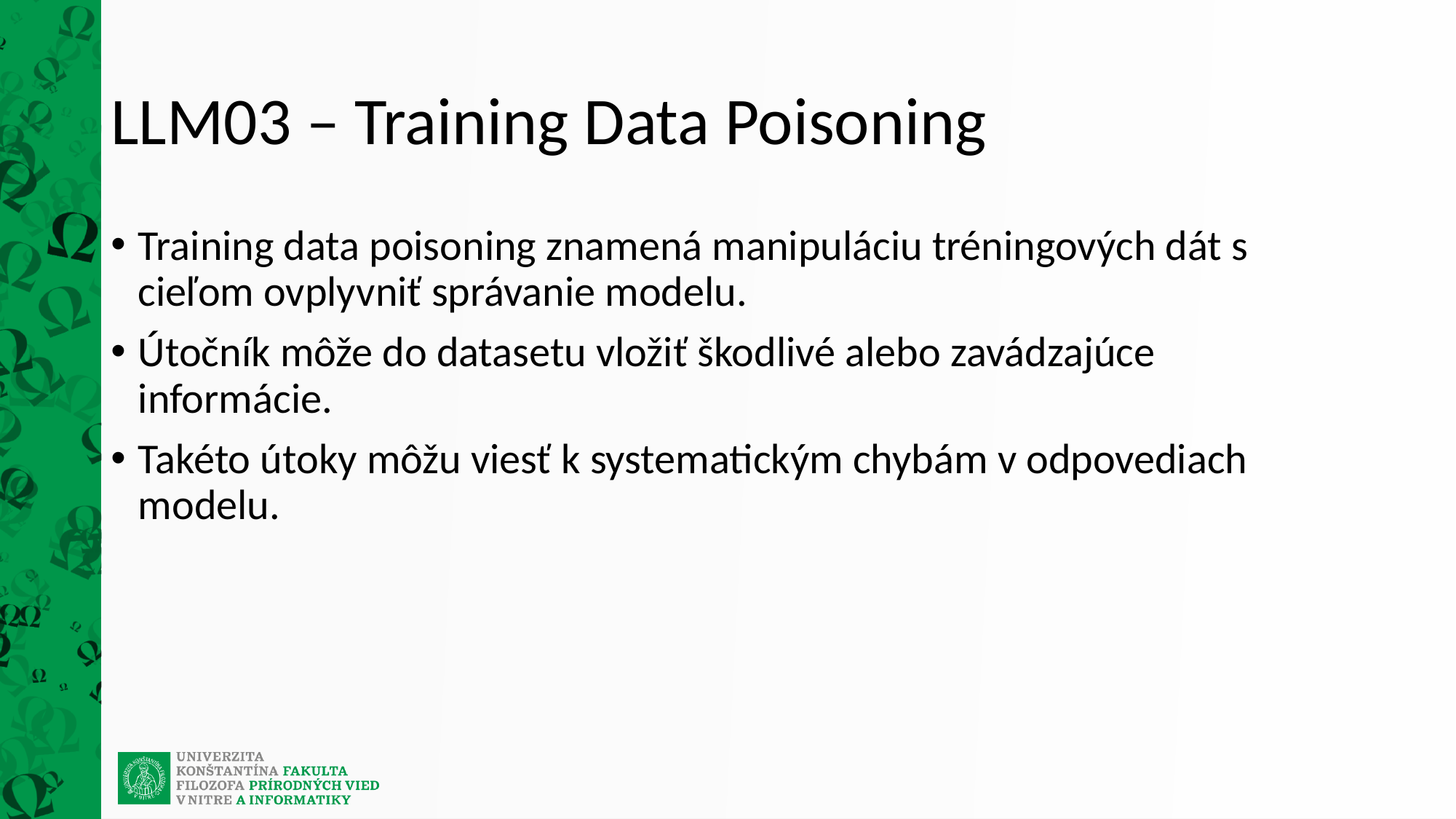

# LLM03 – Training Data Poisoning
Training data poisoning znamená manipuláciu tréningových dát s cieľom ovplyvniť správanie modelu.
Útočník môže do datasetu vložiť škodlivé alebo zavádzajúce informácie.
Takéto útoky môžu viesť k systematickým chybám v odpovediach modelu.